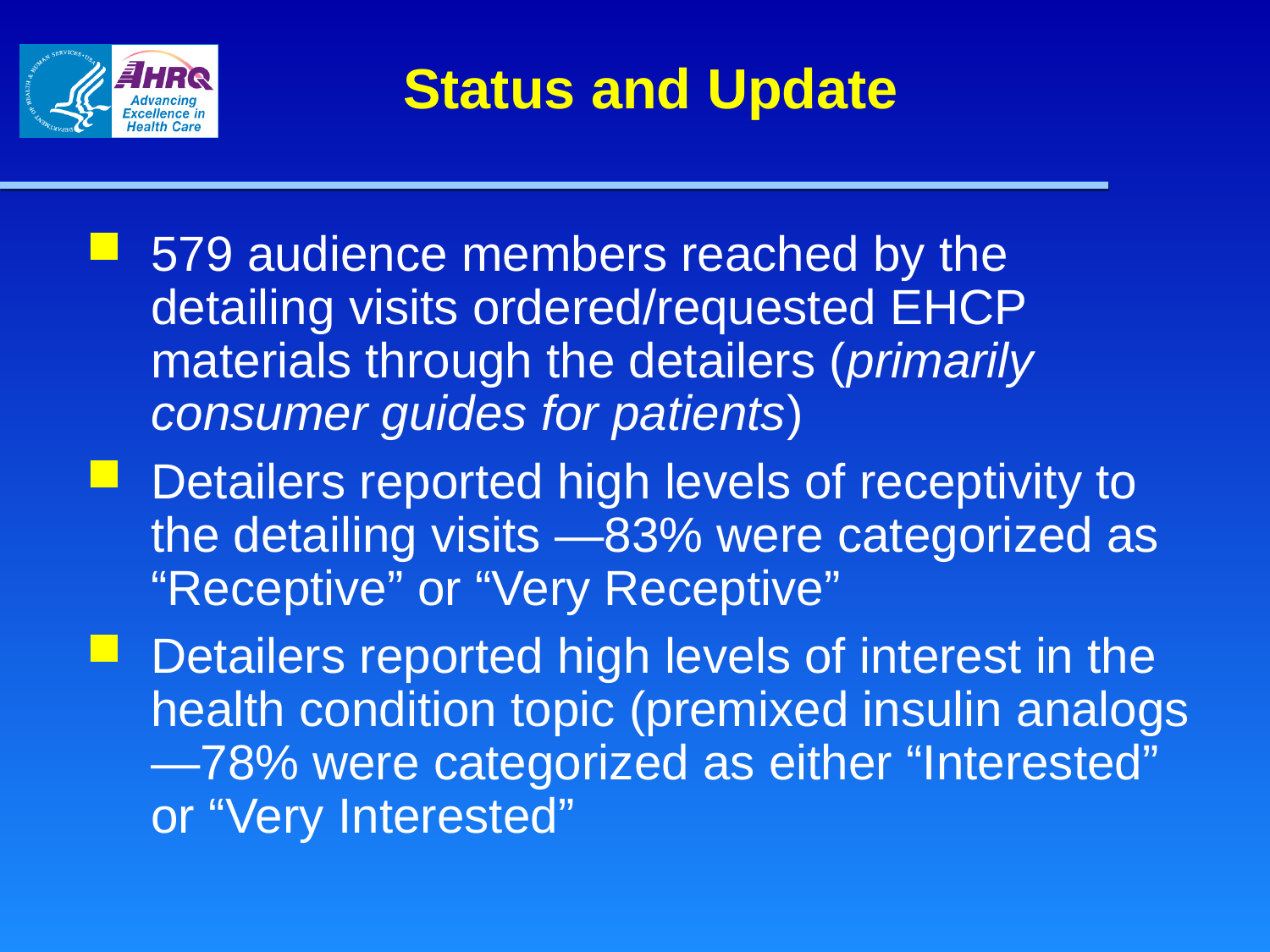

# Status and Update
579 audience members reached by the detailing visits ordered/requested EHCP materials through the detailers (primarily consumer guides for patients)
Detailers reported high levels of receptivity to the detailing visits —83% were categorized as “Receptive” or “Very Receptive”
Detailers reported high levels of interest in the health condition topic (premixed insulin analogs—78% were categorized as either “Interested” or “Very Interested”